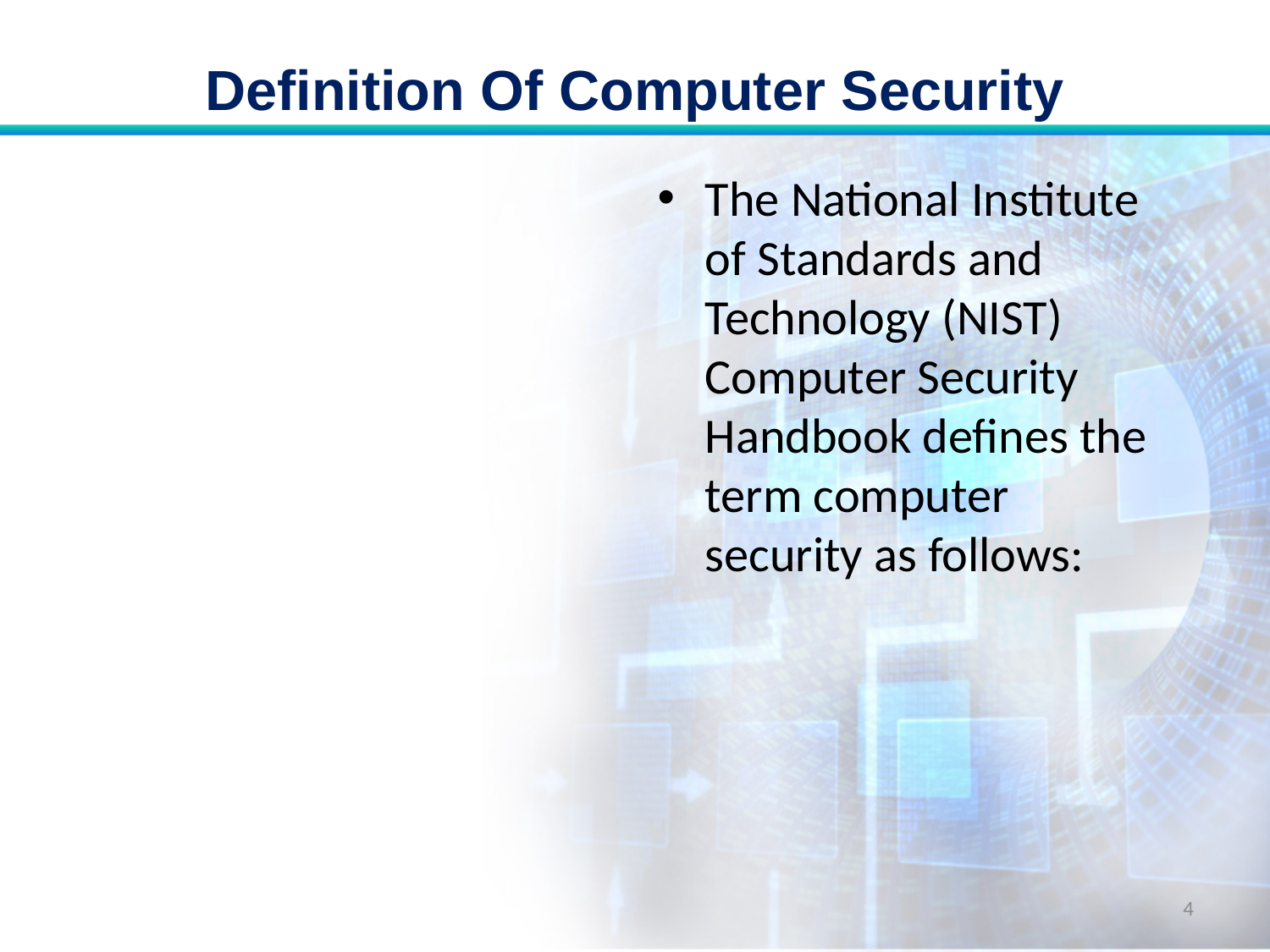

# Definition Of Computer Security
The National Institute of Standards and Technology (NIST) Computer Security Handbook defines the term computer security as follows:

4